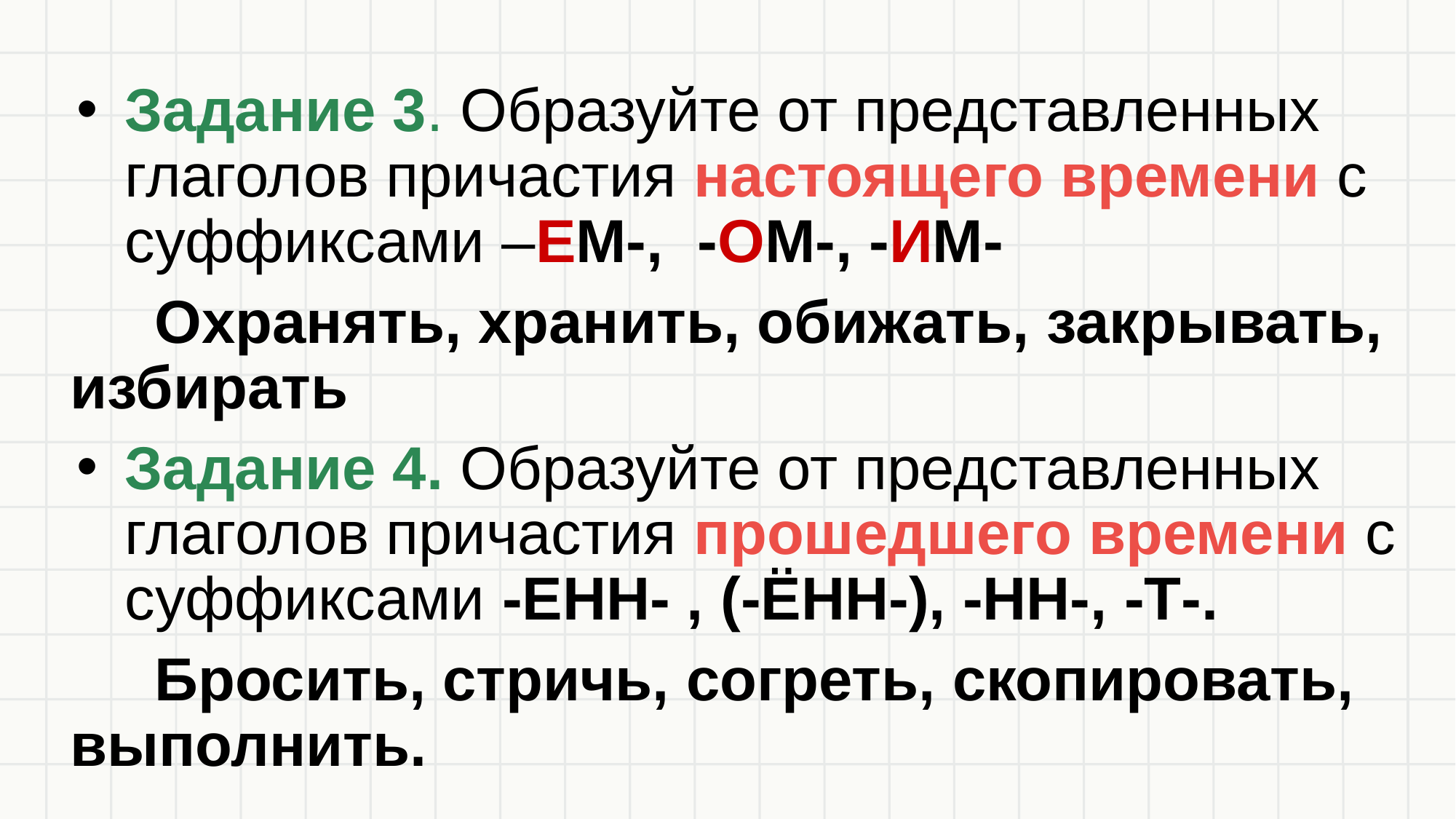

Задание 3. Образуйте от представленных глаголов причастия настоящего времени с суффиксами –ЕМ-,  -ОМ-, -ИМ-
     Охранять, хранить, обижать, закрывать, избирать
Задание 4. Образуйте от представленных глаголов причастия прошедшего времени с суффиксами -ЕНН- , (-ЁНН-), -НН-, -Т-.
     Бросить, стричь, согреть, скопировать, выполнить.